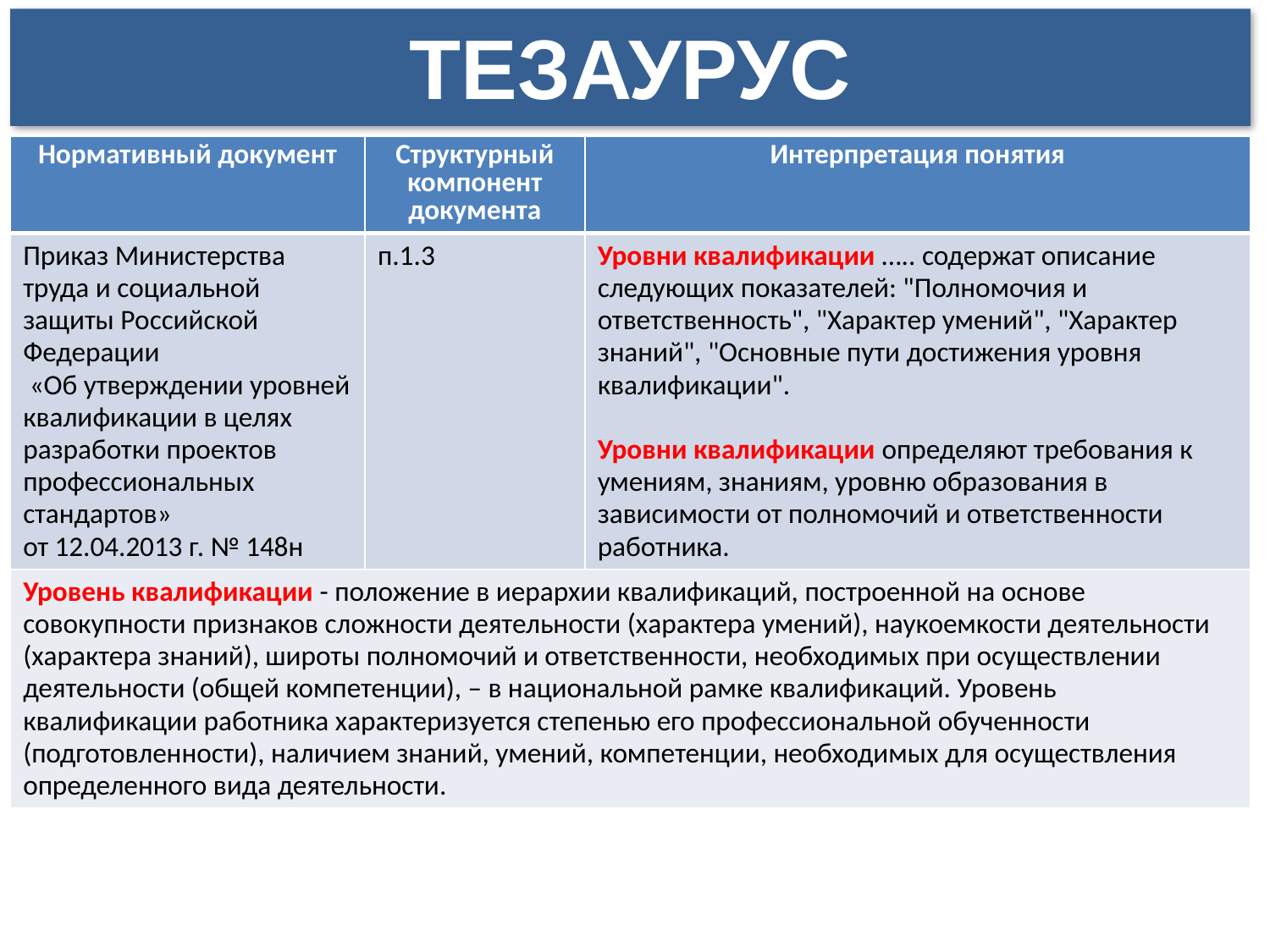

ТЕЗАУРУС
| Нормативный документ | Структурный компонент документа | Интерпретация понятия |
| --- | --- | --- |
| Приказ Министерства труда и социальной защиты Российской Федерации «Об утверждении уровней квалификации в целях разработки проектов профессиональных стандартов» от 12.04.2013 г. № 148н | п.1.3 | Уровни квалификации ….. содержат описание следующих показателей: "Полномочия и ответственность", "Характер умений", "Характер знаний", "Основные пути достижения уровня квалификации". Уровни квалификации определяют требования к умениям, знаниям, уровню образования в зависимости от полномочий и ответственности работника. |
| Уровень квалификации - положение в иерархии квалификаций, построенной на основе совокупности признаков сложности деятельности (характера умений), наукоемкости деятельности (характера знаний), широты полномочий и ответственности, необходимых при осуществлении деятельности (общей компетенции), – в национальной рамке квалификаций. Уровень квалификации работника характеризуется степенью его профессиональной обученности (подготовленности), наличием знаний, умений, компетенции, необходимых для осуществления определенного вида деятельности. |  |  |